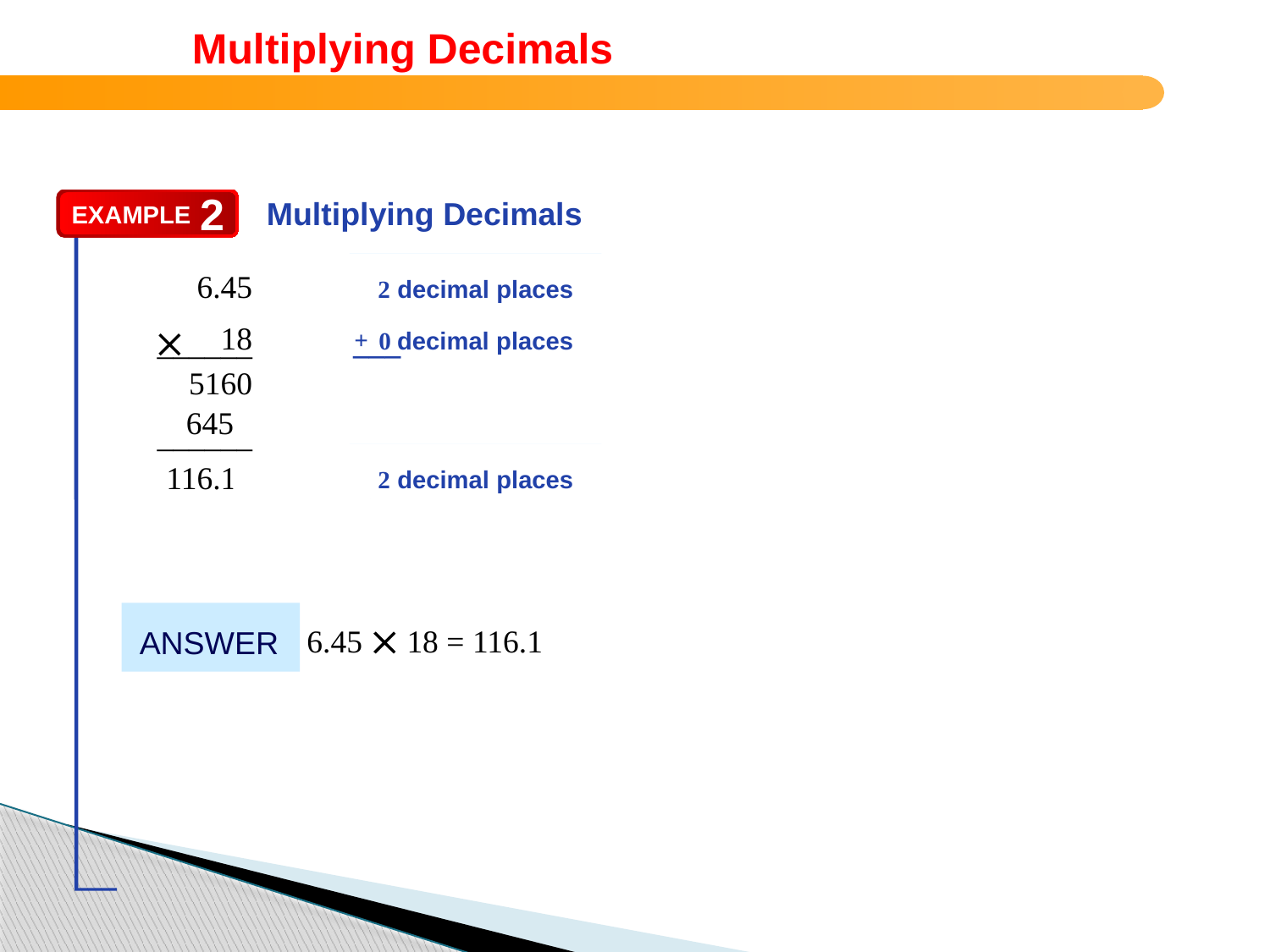

Multiplying Decimals

2

EXAMPLE
Multiplying Decimals

     6.45
2 decimal places

18
×
––––––
0 decimal places
+
–––
5160
645
––––––

116.10
2 decimal places

After you place the decimal point, you can drop any zeros at the end of an answer.

ANSWER
6.45 × 18 = 116.1